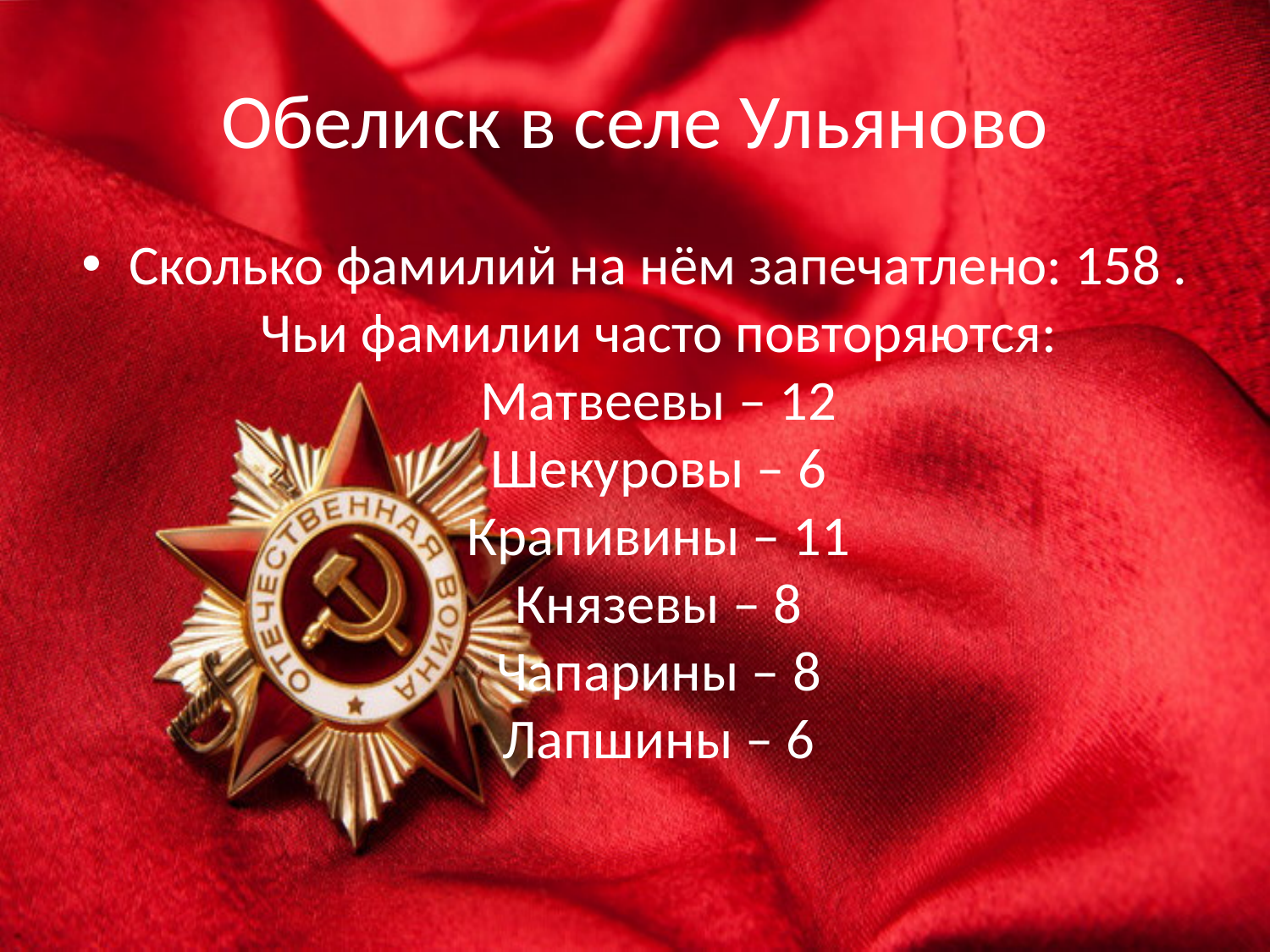

# Обелиск в селе Ульяново
Сколько фамилий на нём запечатлено: 158 .
Чьи фамилии часто повторяются:
Матвеевы – 12
Шекуровы – 6
Крапивины – 11
Князевы – 8
Чапарины – 8
Лапшины – 6